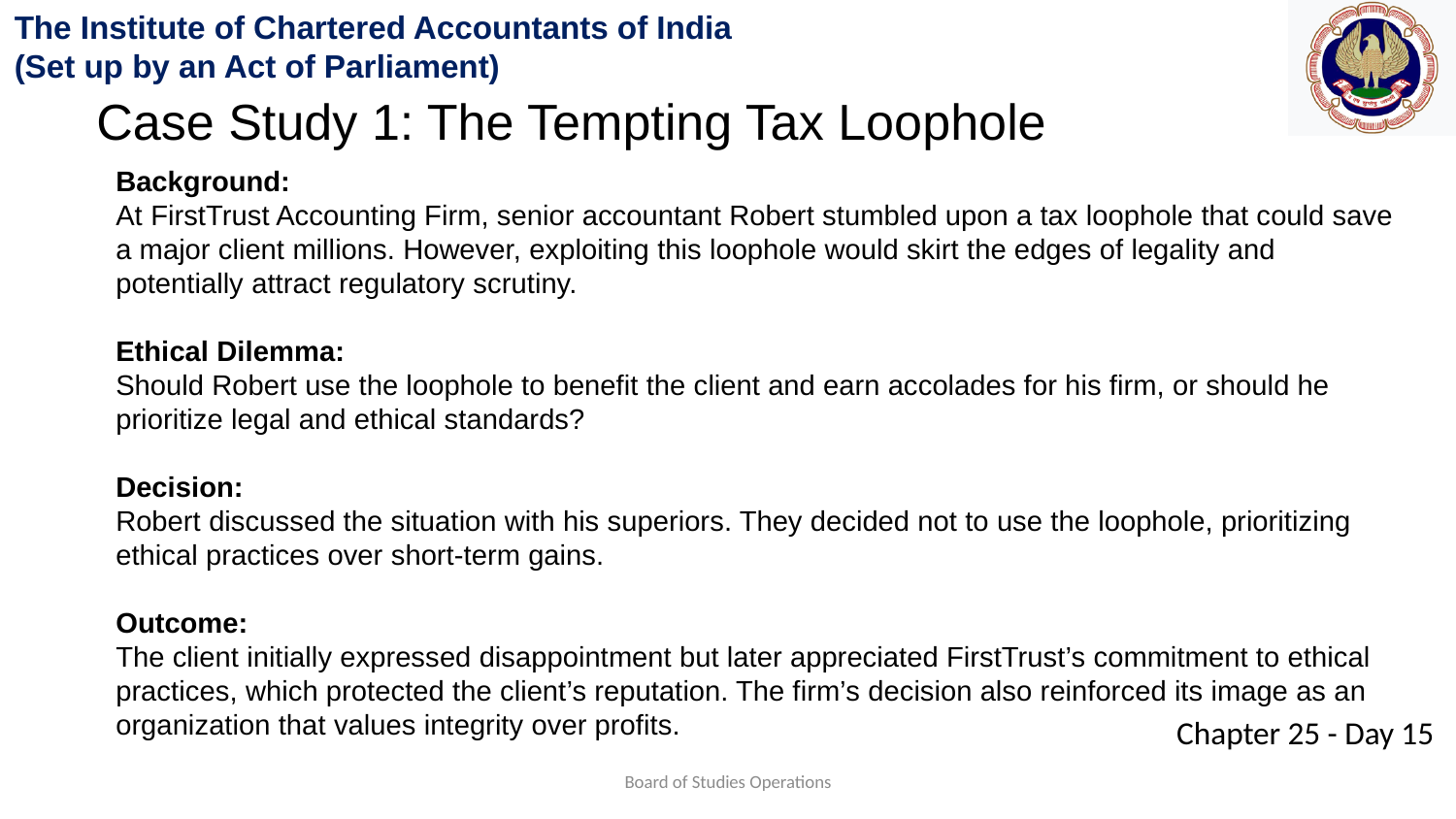

Case Study 1: The Tempting Tax Loophole

Background:
At FirstTrust Accounting Firm, senior accountant Robert stumbled upon a tax loophole that could save a major client millions. However, exploiting this loophole would skirt the edges of legality and potentially attract regulatory scrutiny.

Ethical Dilemma:
Should Robert use the loophole to benefit the client and earn accolades for his firm, or should he prioritize legal and ethical standards?

Decision:
Robert discussed the situation with his superiors. They decided not to use the loophole, prioritizing
ethical practices over short-term gains.

Outcome:
The client initially expressed disappointment but later appreciated FirstTrust’s commitment to ethical practices, which protected the client’s reputation. The firm’s decision also reinforced its image as an organization that values integrity over profits.
Board of Studies Operations